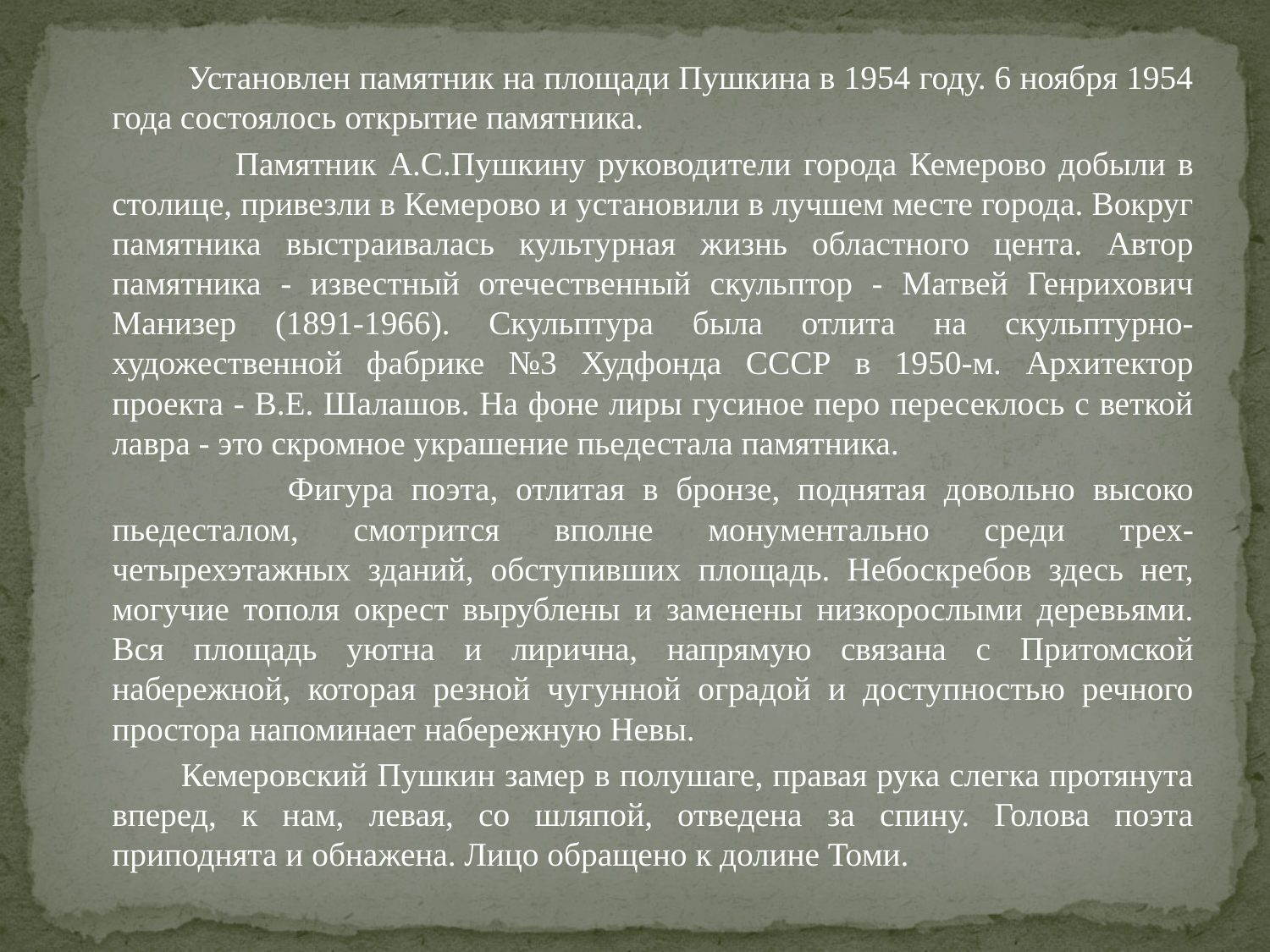

Установлен памятник на площади Пушкина в 1954 году. 6 ноября 1954 года состоялось открытие памятника.
             Памятник А.С.Пушкину руководители города Кемерово добыли в столице, привезли в Кемерово и установили в лучшем месте города. Вокруг памятника выстраивалась культурная жизнь областного цента. Автор памятника - известный отечественный скульптор - Матвей Генрихович Манизер (1891-1966). Скульптура была отлита на скульптурно-художественной фабрике №3 Худфонда СССР в 1950-м. Архитектор проекта - В.Е. Шалашов. На фоне лиры гусиное перо пересеклось с веткой лавра - это скромное украшение пьедестала памятника.
            Фигура поэта, отлитая в бронзе, поднятая довольно высоко пьедесталом, смотрится вполне монументально среди трех-четырехэтажных зданий, обступивших площадь. Небоскребов здесь нет, могучие тополя окрест вырублены и заменены низкорослыми деревьями. Вся площадь уютна и лирична, напрямую связана с Притомской набережной, которая резной чугунной оградой и доступностью речного простора напоминает набережную Невы.
           Кемеровский Пушкин замер в полушаге, правая рука слегка протянута вперед, к нам, левая, со шляпой, отведена за спину. Голова поэта приподнята и обнажена. Лицо обращено к долине Томи.